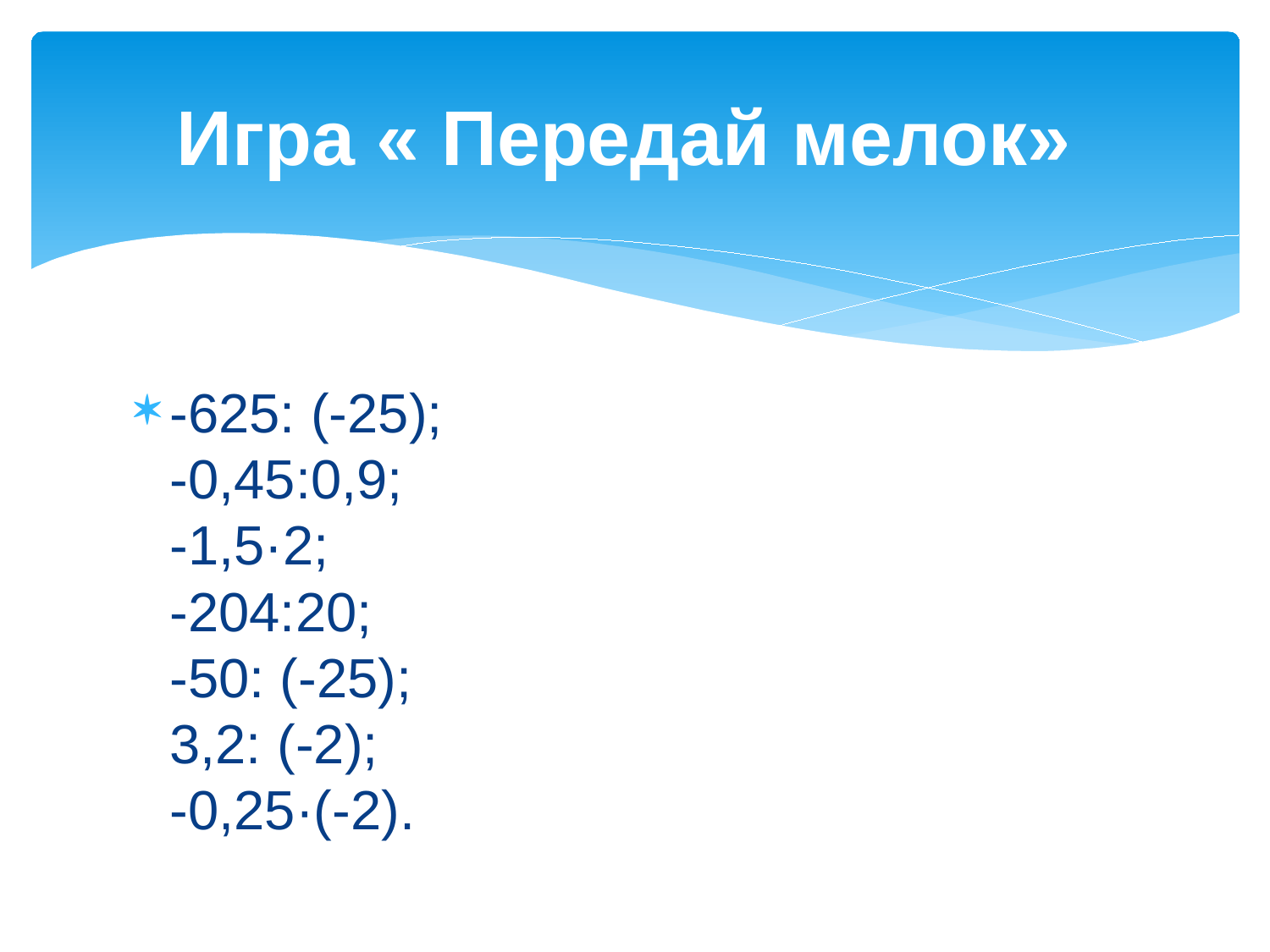

# Игра « Передай мелок»
-625: (-25);
-0,45:0,9;
-1,5·2;
-204:20;
-50: (-25);
3,2: (-2);
-0,25·(-2).